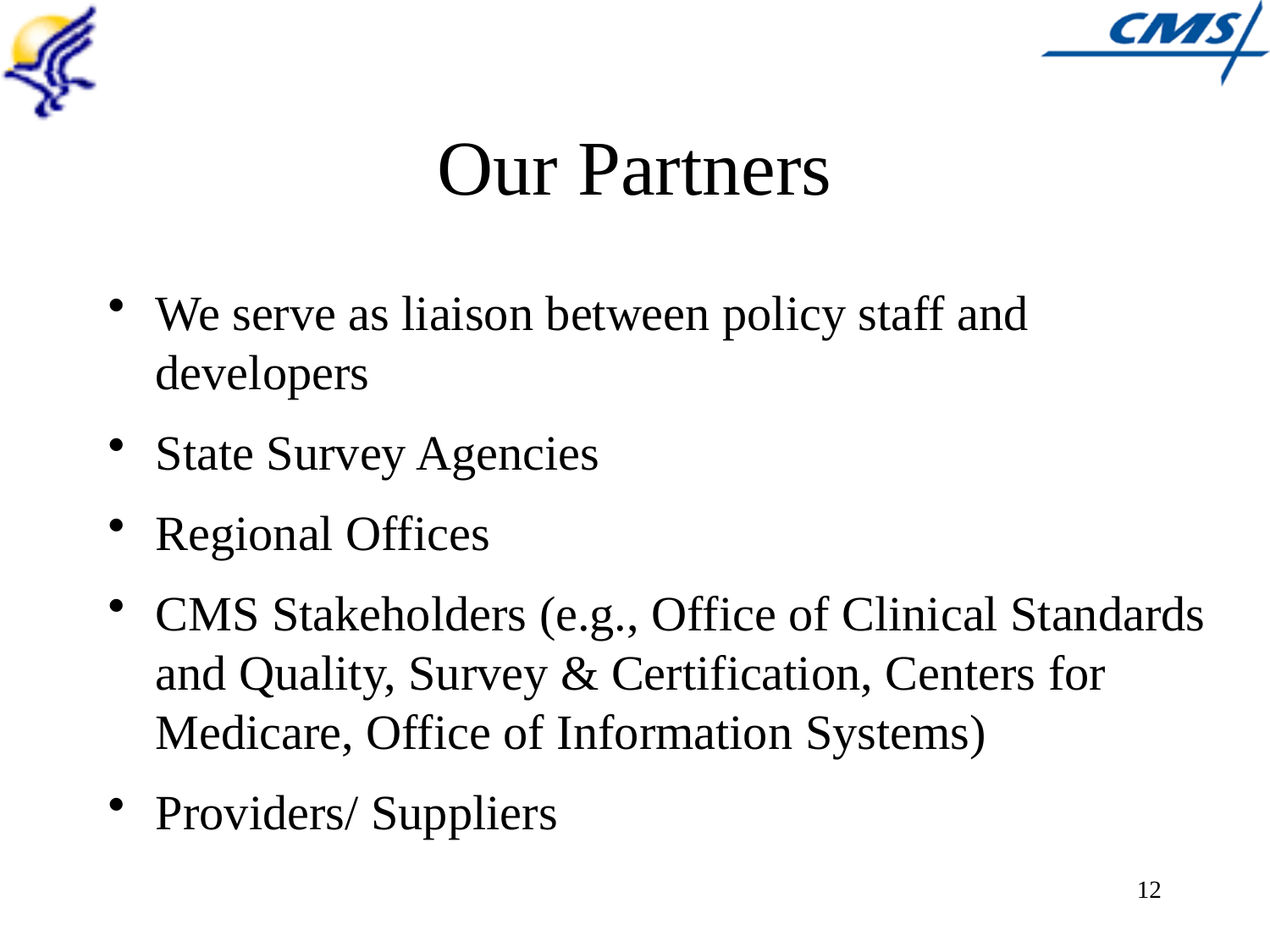

# Our Partners
We serve as liaison between policy staff and developers
State Survey Agencies
Regional Offices
CMS Stakeholders (e.g., Office of Clinical Standards and Quality, Survey & Certification, Centers for Medicare, Office of Information Systems)
Providers/ Suppliers

12